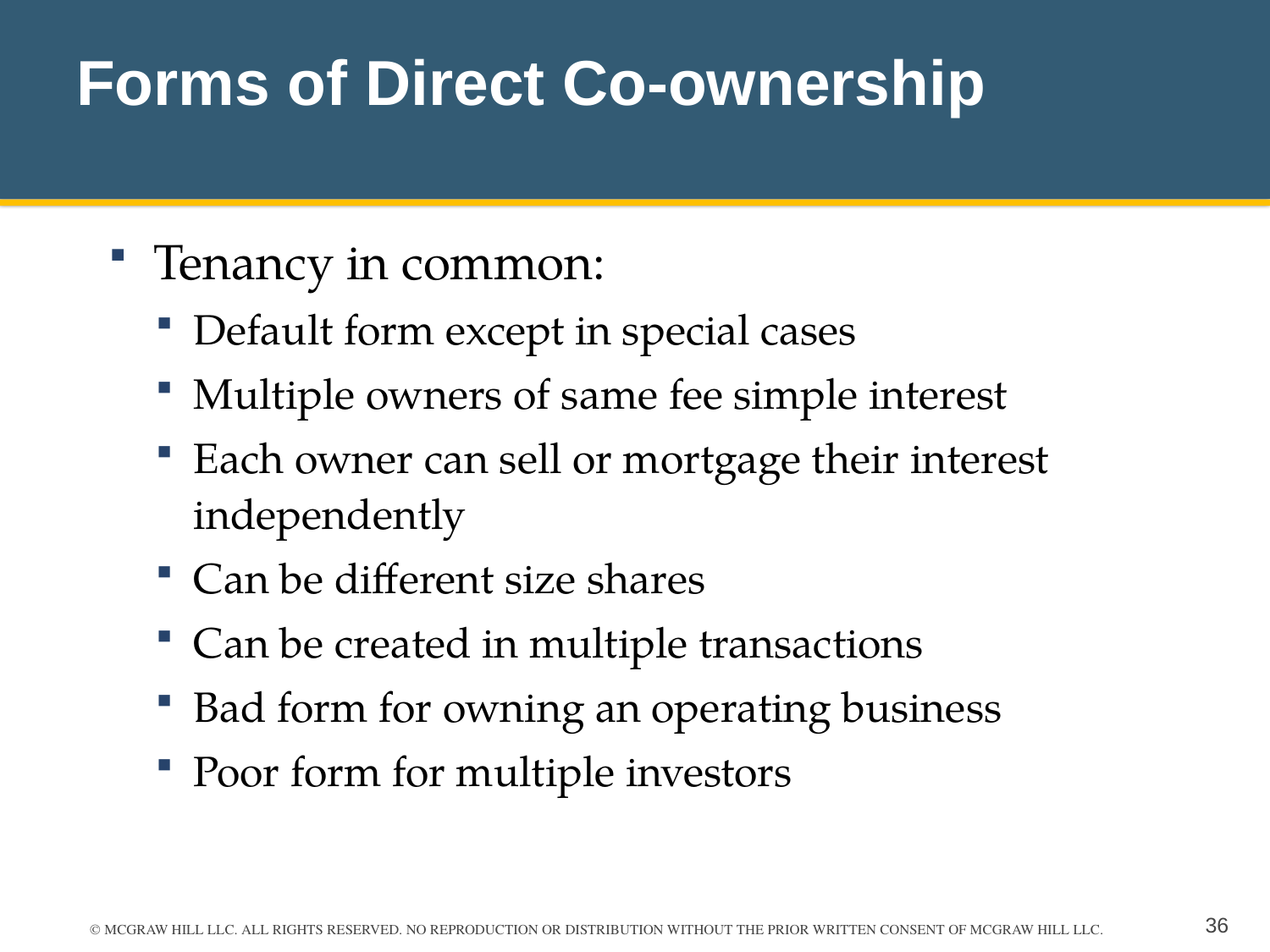

# Forms of Direct Co-ownership
Tenancy in common:
Default form except in special cases
Multiple owners of same fee simple interest
Each owner can sell or mortgage their interest independently
Can be different size shares
Can be created in multiple transactions
Bad form for owning an operating business
Poor form for multiple investors
© MCGRAW HILL LLC. ALL RIGHTS RESERVED. NO REPRODUCTION OR DISTRIBUTION WITHOUT THE PRIOR WRITTEN CONSENT OF MCGRAW HILL LLC.
36